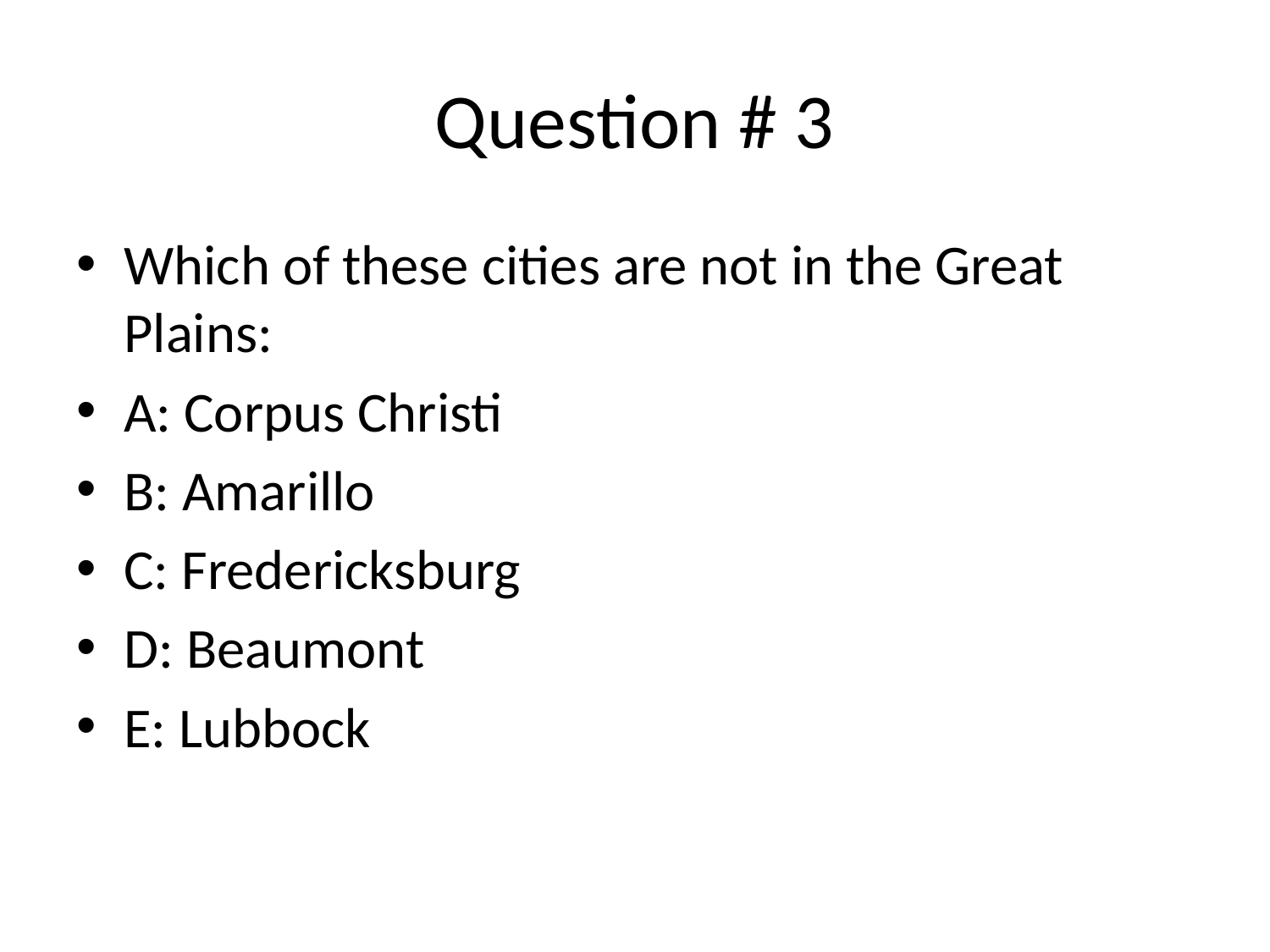

# Question # 3
Which of these cities are not in the Great Plains:
A: Corpus Christi
B: Amarillo
C: Fredericksburg
D: Beaumont
E: Lubbock